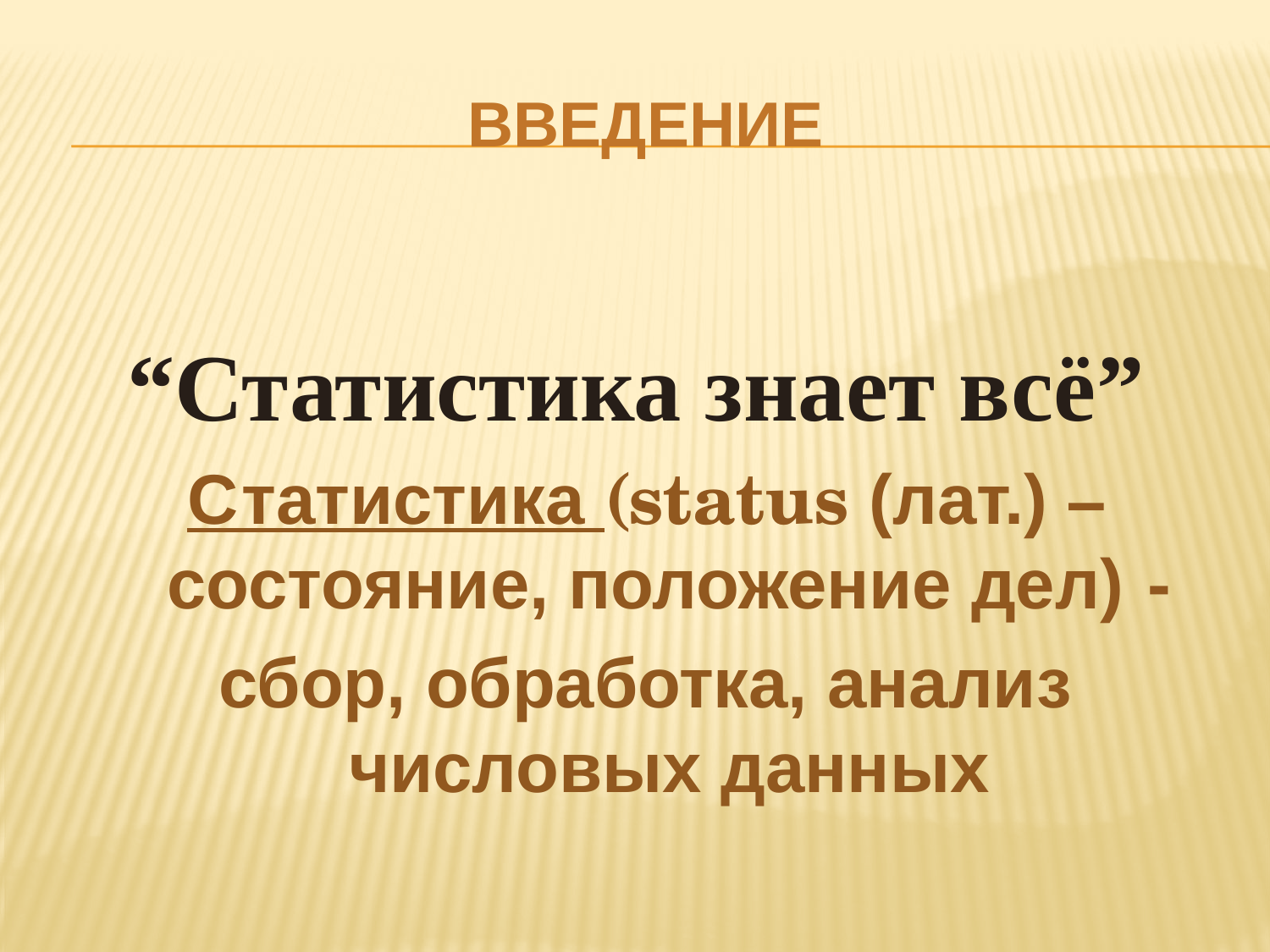

# Введение

“Статистика знает всё”
Cтатистика (status (лат.) – состояние, положение дел) -
сбор, обработка, анализ числовых данных